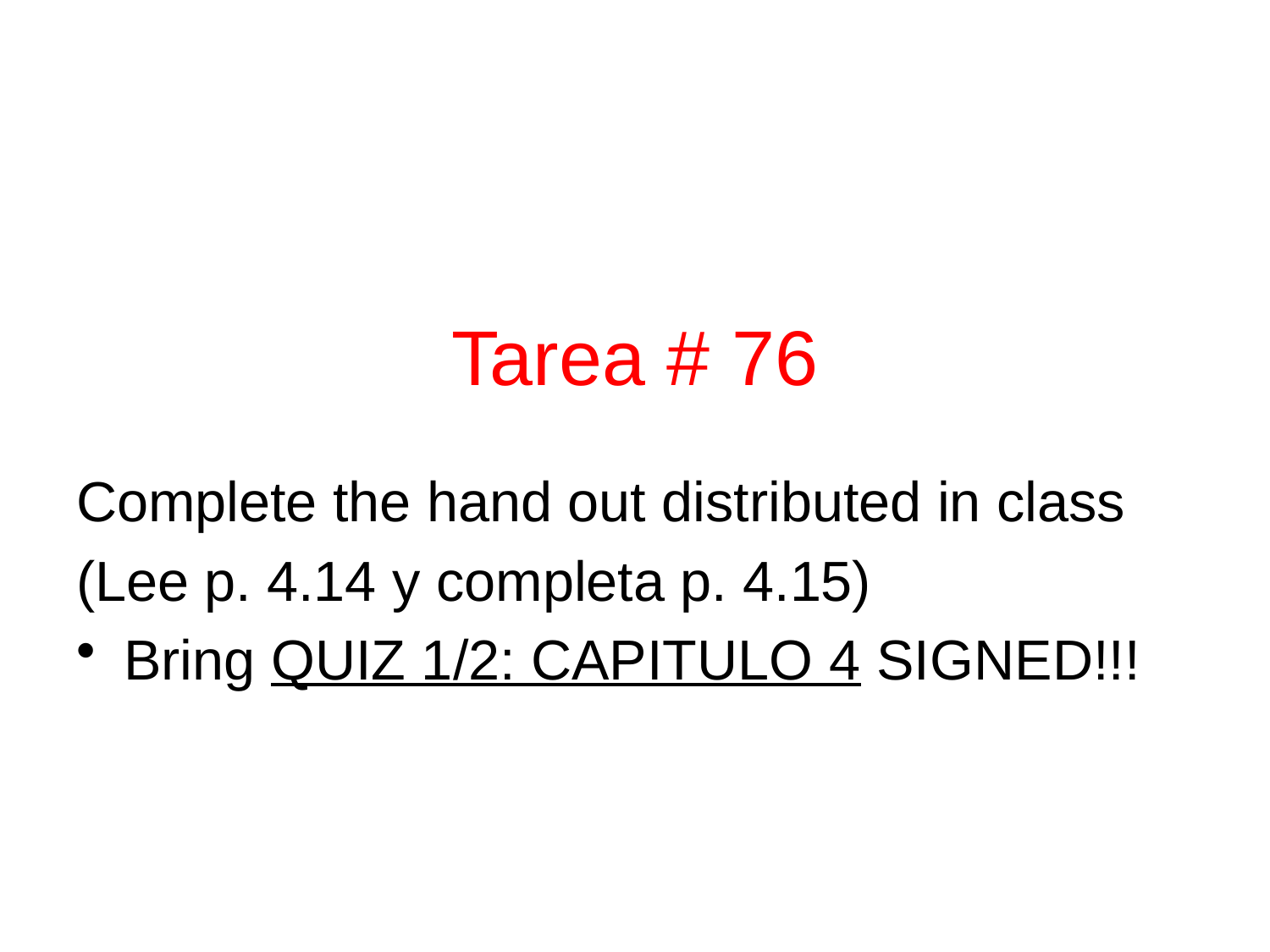

Complete the hand out distributed in class
(Lee p. 4.14 y completa p. 4.15)
Bring QUIZ 1/2: CAPITULO 4 SIGNED!!!
Tarea # 76